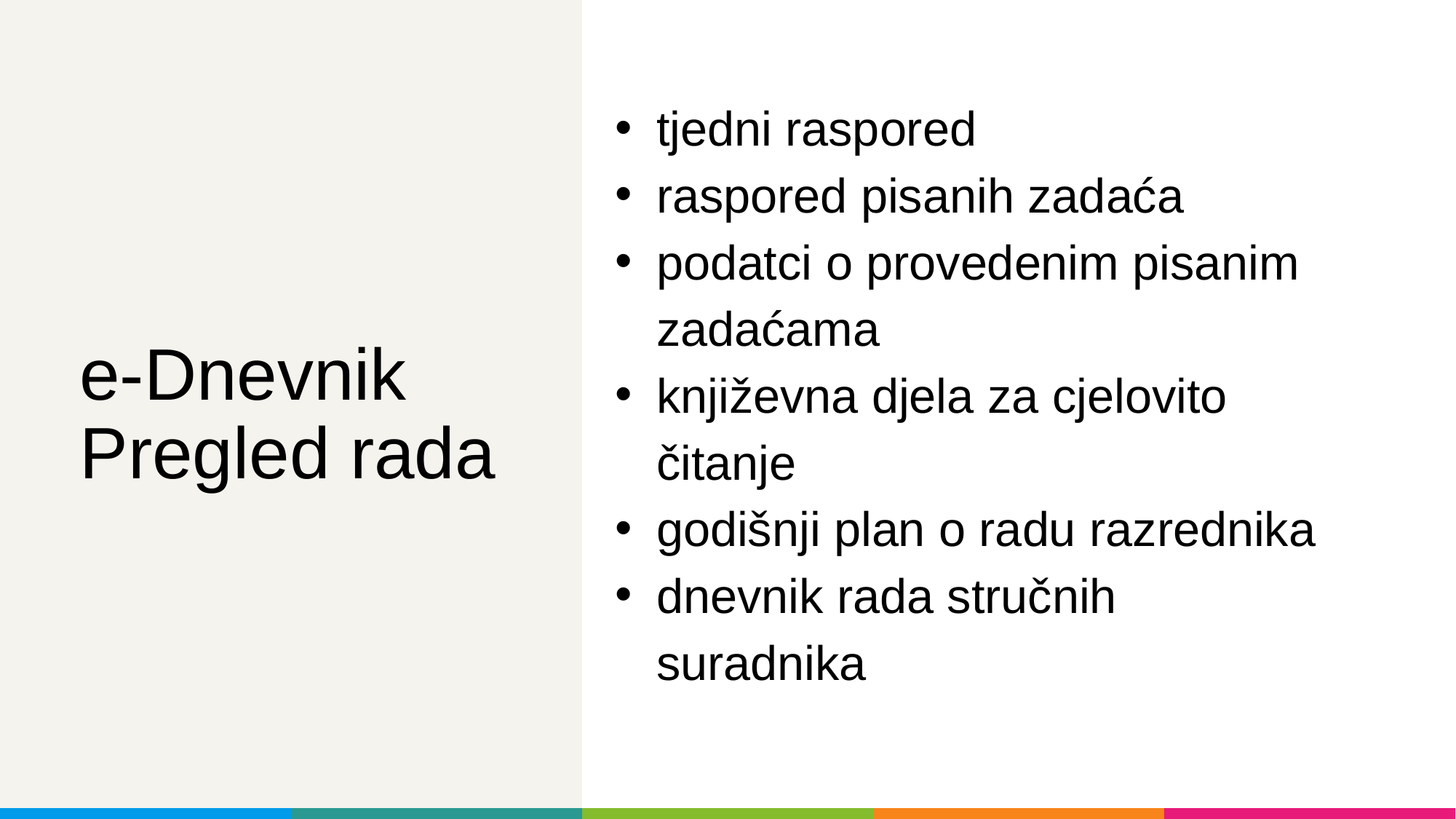

tjedni raspored
raspored pisanih zadaća
podatci o provedenim pisanim zadaćama
književna djela za cjelovito čitanje
godišnji plan o radu razrednika
dnevnik rada stručnih suradnika
# e-Dnevnik Pregled rada